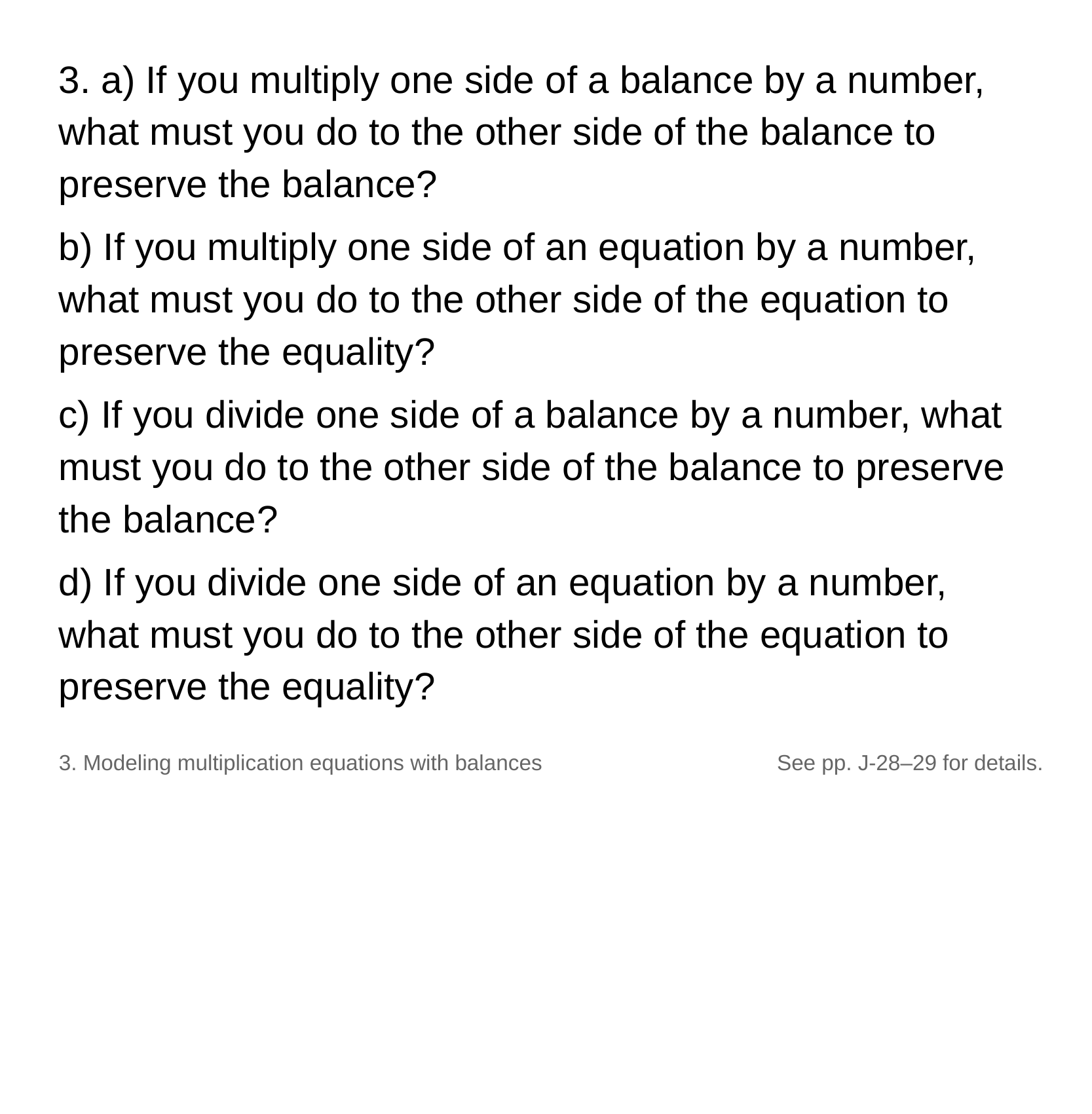

3. a) If you multiply one side of a balance by a number, what must you do to the other side of the balance to preserve the balance?
b) If you multiply one side of an equation by a number, what must you do to the other side of the equation to preserve the equality?
c) If you divide one side of a balance by a number, what must you do to the other side of the balance to preserve the balance?
d) If you divide one side of an equation by a number, what must you do to the other side of the equation to preserve the equality?
3. Modeling multiplication equations with balances
See pp. J-28–29 for details.